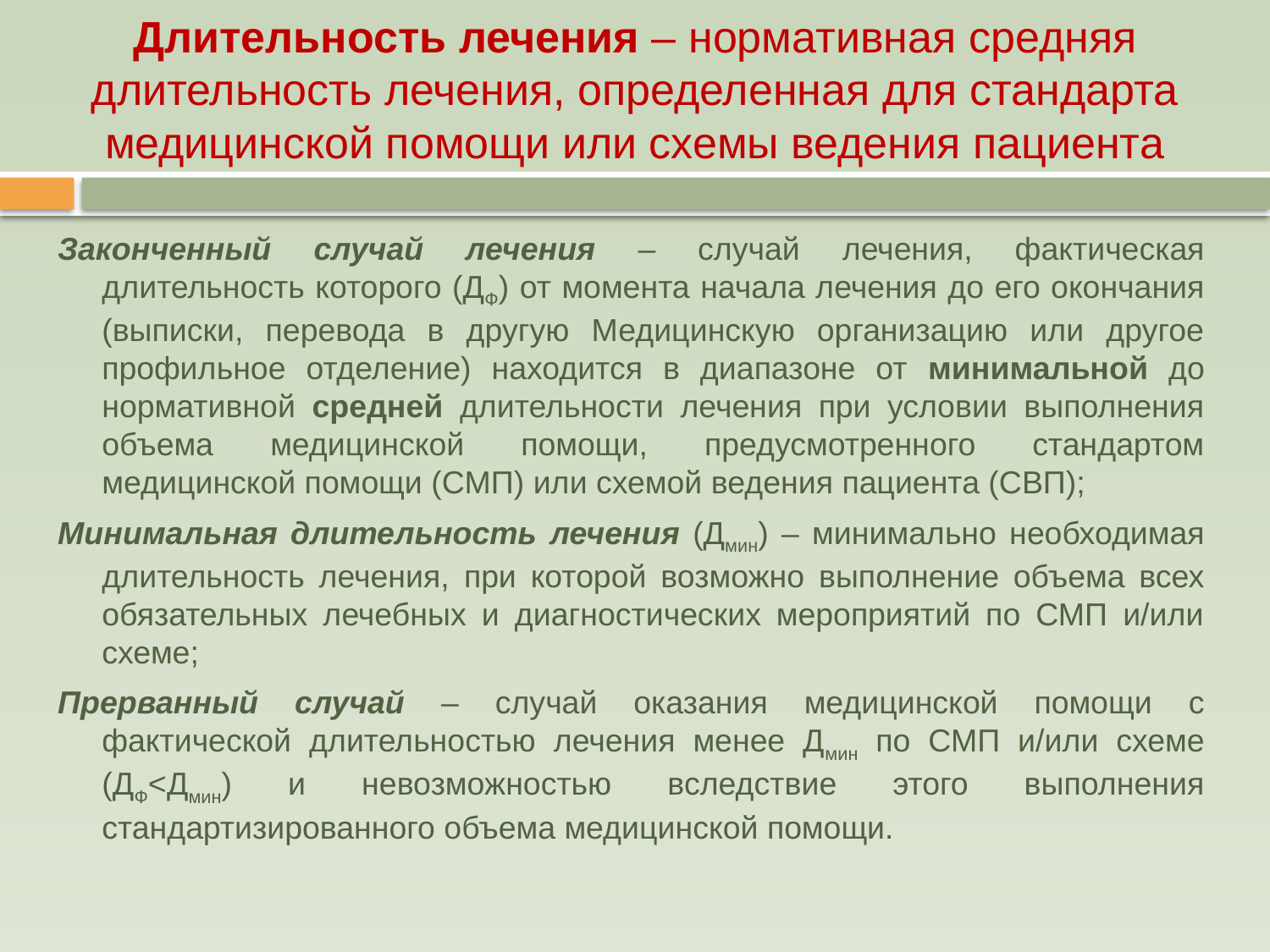

# Длительность лечения – нормативная средняя длительность лечения, определенная для стандарта медицинской помощи или схемы ведения пациента
Законченный случай лечения – случай лечения, фактическая длительность которого (ДФ) от момента начала лечения до его окончания (выписки, перевода в другую Медицинскую организацию или другое профильное отделение) находится в диапазоне от минимальной до нормативной средней длительности лечения при условии выполнения объема медицинской помощи, предусмотренного стандартом медицинской помощи (СМП) или схемой ведения пациента (СВП);
Минимальная длительность лечения (Дмин) – минимально необходимая длительность лечения, при которой возможно выполнение объема всех обязательных лечебных и диагностических мероприятий по СМП и/или схеме;
Прерванный случай – случай оказания медицинской помощи с фактической длительностью лечения менее Дмин по СМП и/или схеме (ДФ<Дмин) и невозможностью вследствие этого выполнения стандартизированного объема медицинской помощи.